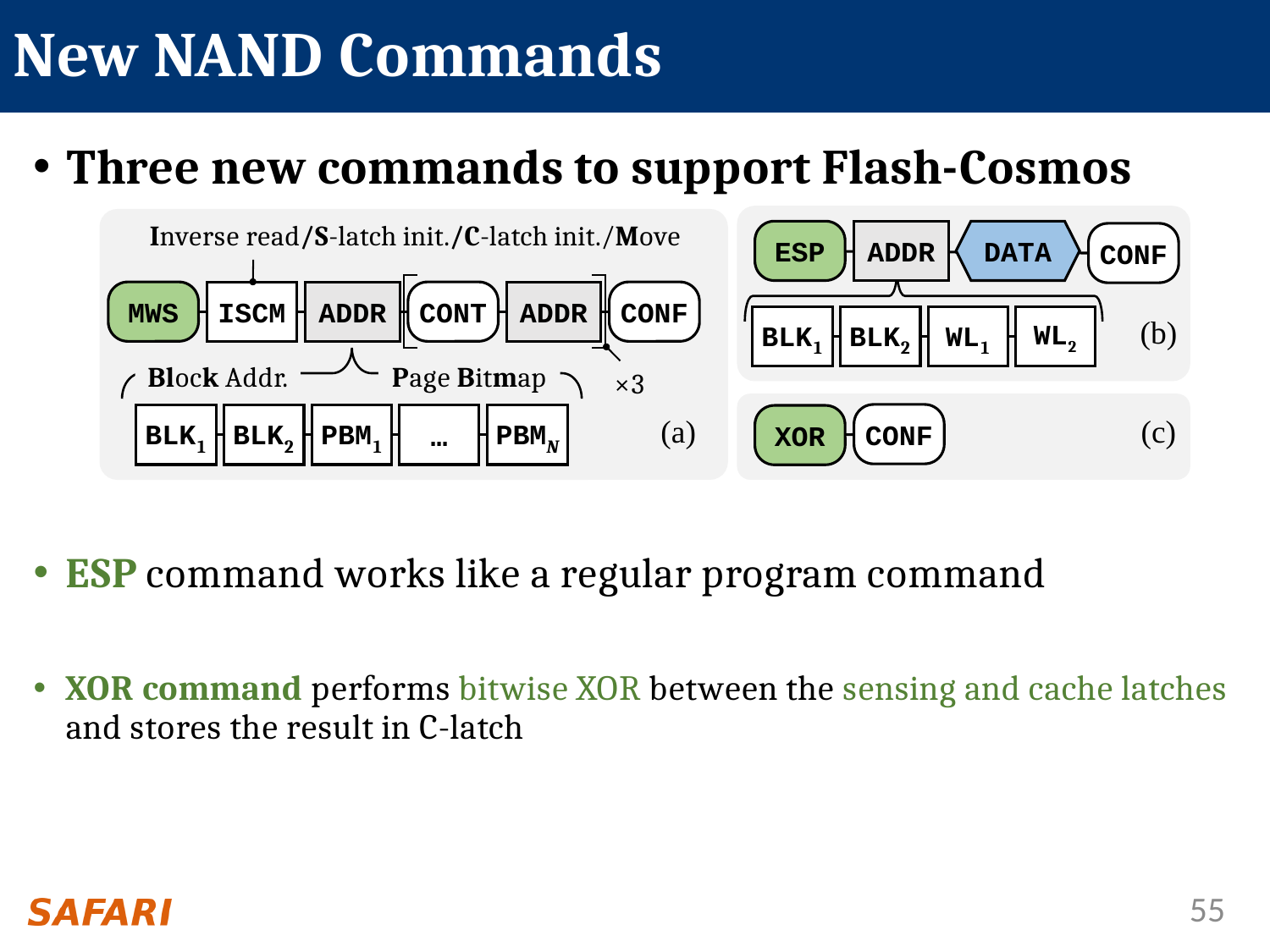

# New NAND Commands
Three new commands to support Flash-Cosmos

ESP command works like a regular program command

XOR command performs bitwise XOR between the sensing and cache latches and stores the result in C-latch

Inverse read/S-latch init./C-latch init./Move

ESP
ADDR
DATA
CONF
BLK1
BLK2
WL1
WL2

MWS
ISCM
ADDR
CONT
ADDR
CONF
(b)
Block Addr.
Page Bitmap
×3

CONF
(a)
(c)
BLK1
BLK2
PBM1
…
PBMN
XOR